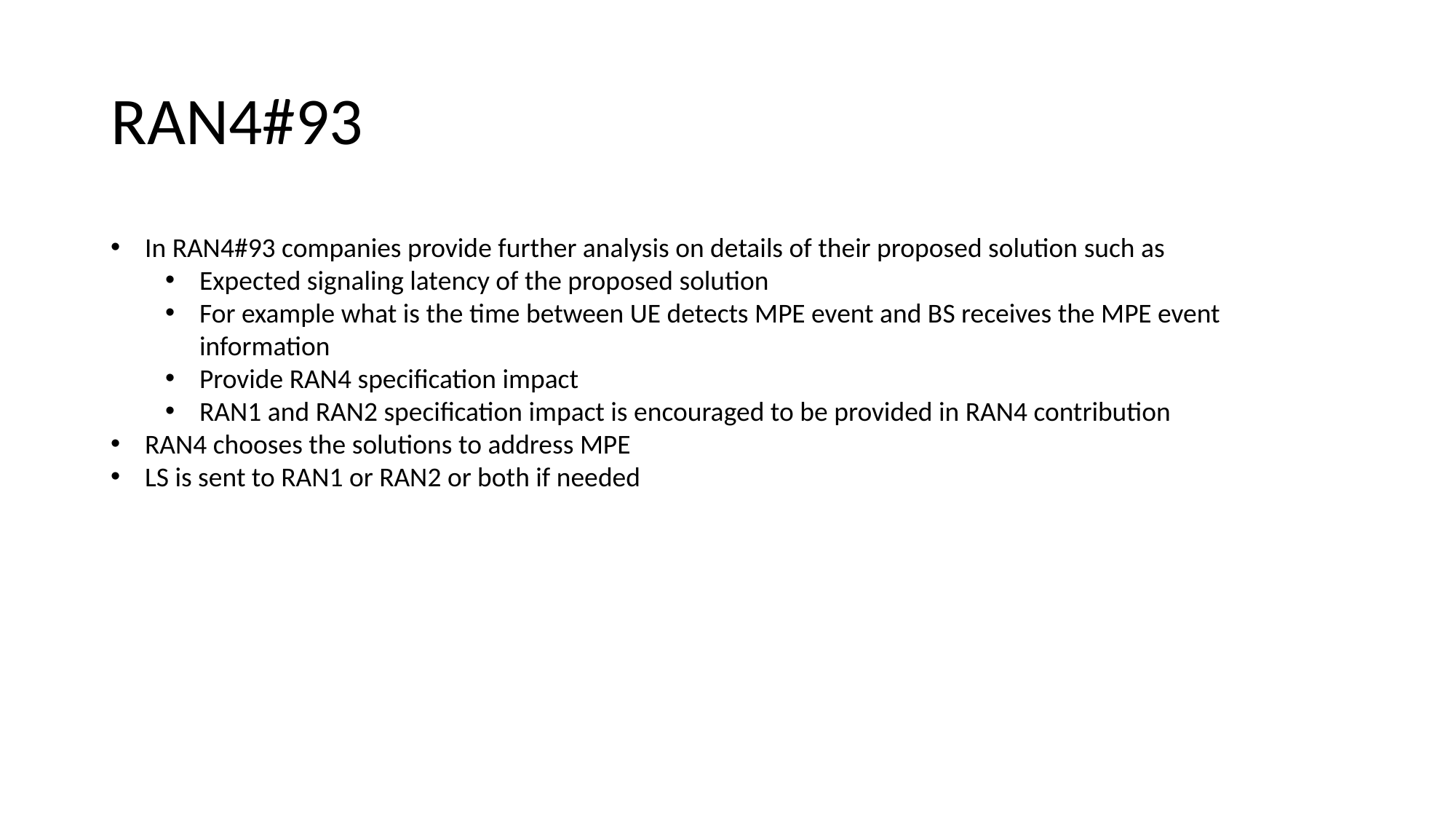

# RAN4#93
In RAN4#93 companies provide further analysis on details of their proposed solution such as
Expected signaling latency of the proposed solution
For example what is the time between UE detects MPE event and BS receives the MPE event information
Provide RAN4 specification impact
RAN1 and RAN2 specification impact is encouraged to be provided in RAN4 contribution
RAN4 chooses the solutions to address MPE
LS is sent to RAN1 or RAN2 or both if needed